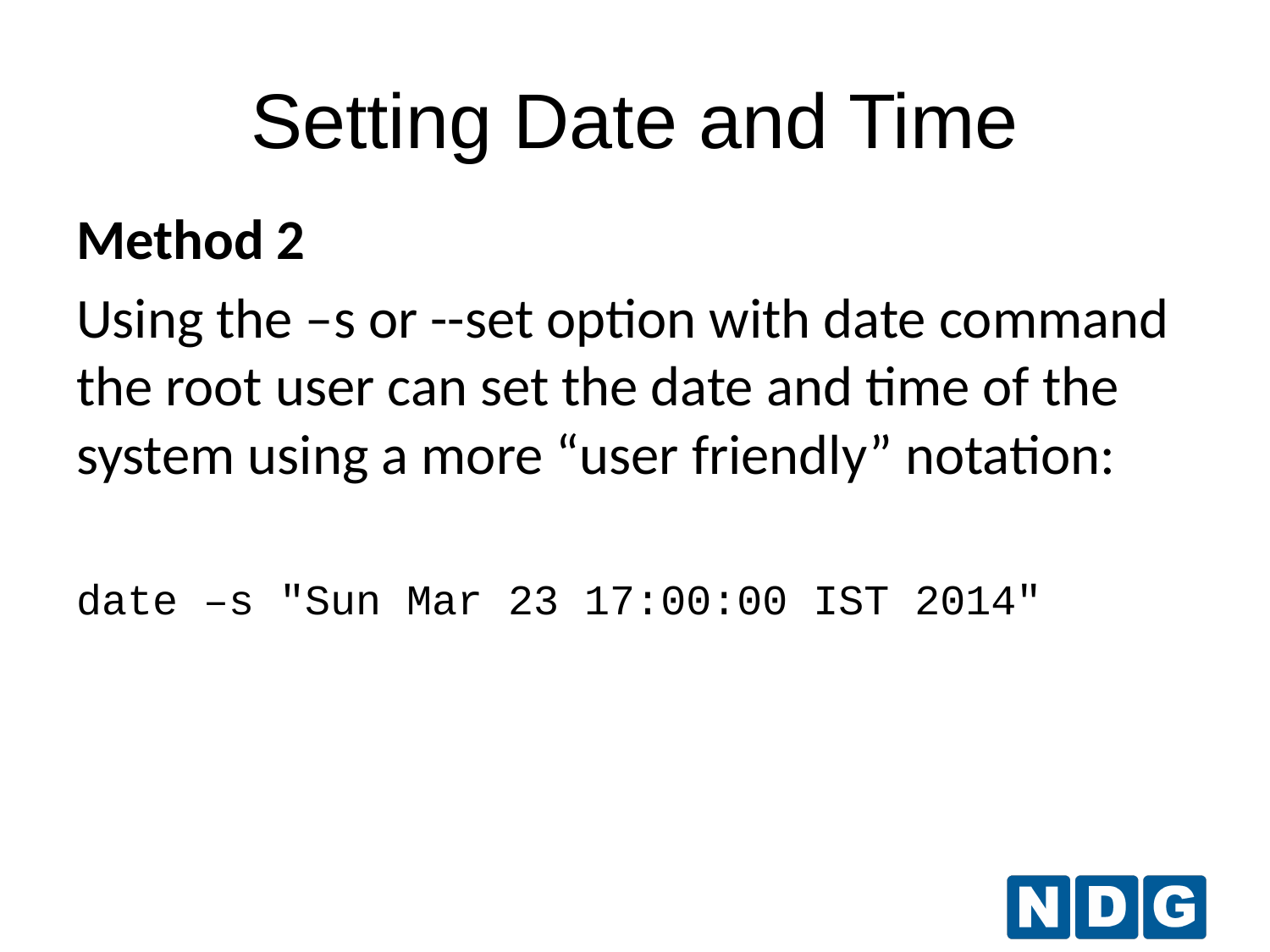

Setting Date and Time
Method 2
Using the –s or --set option with date command the root user can set the date and time of the system using a more “user friendly” notation:

date –s "Sun Mar 23 17:00:00 IST 2014"